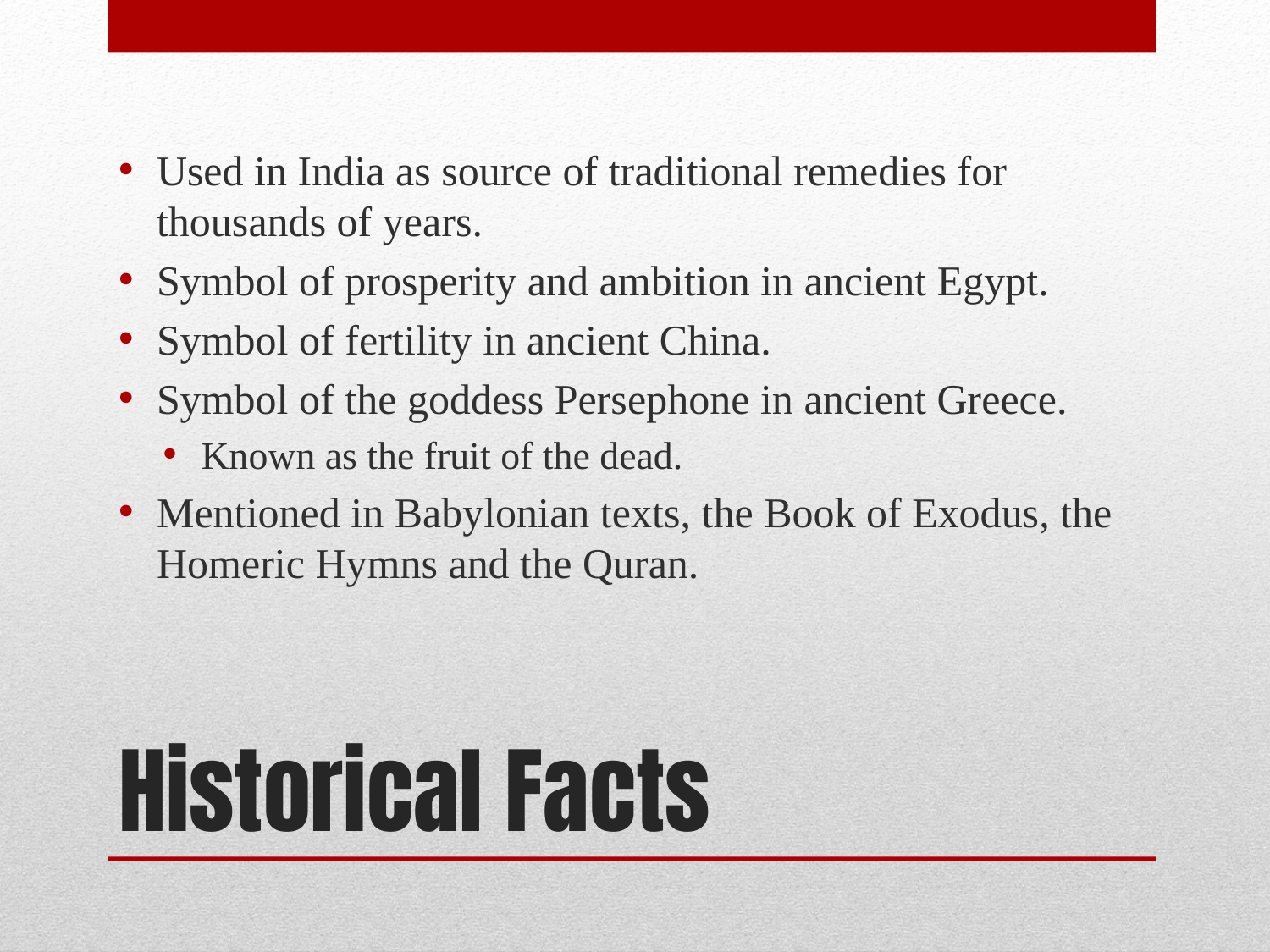

Used in India as source of traditional remedies for thousands of years.
Symbol of prosperity and ambition in ancient Egypt.
Symbol of fertility in ancient China.
Symbol of the goddess Persephone in ancient Greece.
Known as the fruit of the dead.
Mentioned in Babylonian texts, the Book of Exodus, the Homeric Hymns and the Quran.
# Historical Facts